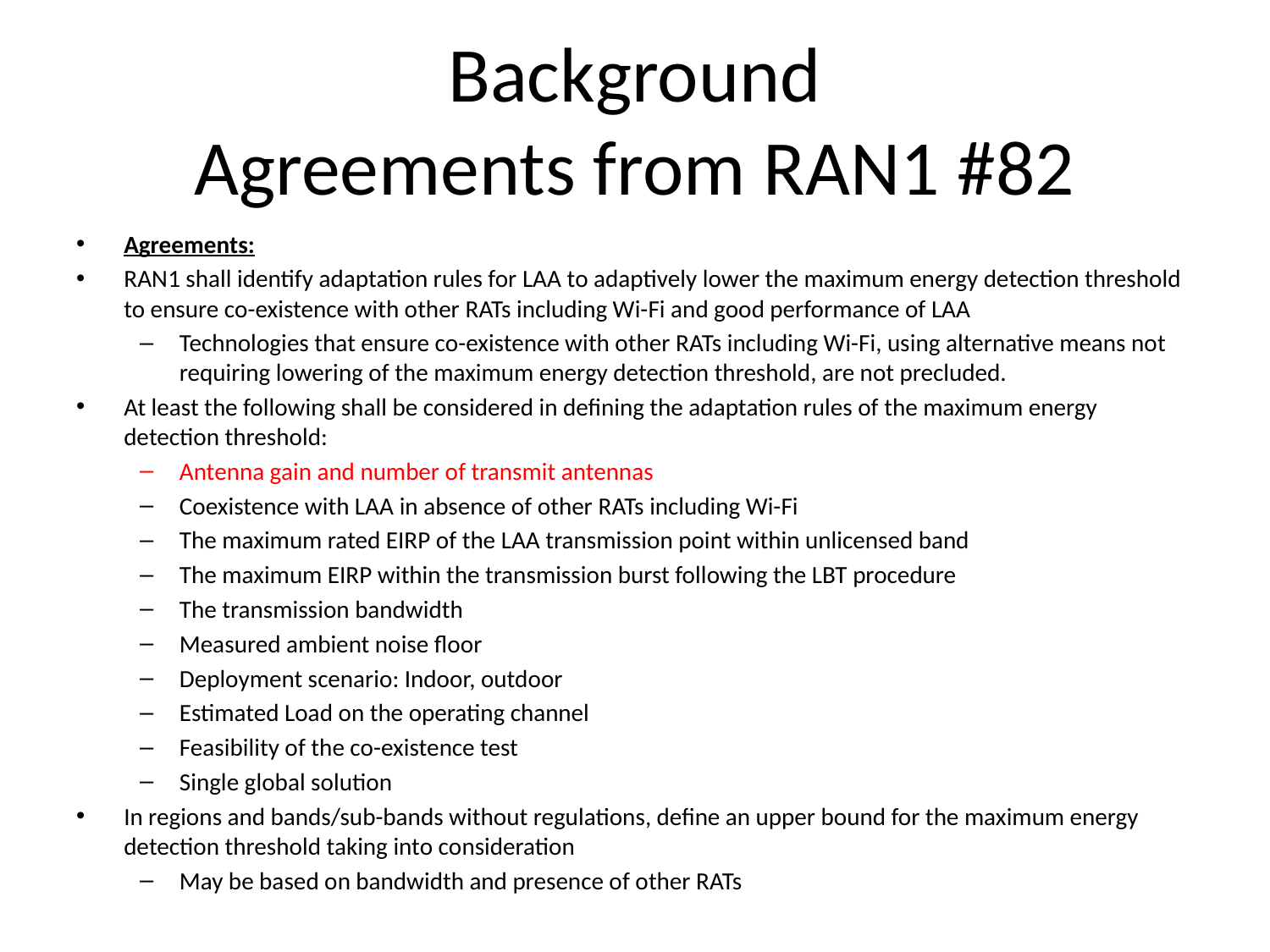

# Background Agreements from RAN1 #82
Agreements:
RAN1 shall identify adaptation rules for LAA to adaptively lower the maximum energy detection threshold to ensure co-existence with other RATs including Wi-Fi and good performance of LAA
Technologies that ensure co-existence with other RATs including Wi-Fi, using alternative means not requiring lowering of the maximum energy detection threshold, are not precluded.
At least the following shall be considered in defining the adaptation rules of the maximum energy detection threshold:
Antenna gain and number of transmit antennas
Coexistence with LAA in absence of other RATs including Wi-Fi
The maximum rated EIRP of the LAA transmission point within unlicensed band
The maximum EIRP within the transmission burst following the LBT procedure
The transmission bandwidth
Measured ambient noise floor
Deployment scenario: Indoor, outdoor
Estimated Load on the operating channel
Feasibility of the co-existence test
Single global solution
In regions and bands/sub-bands without regulations, define an upper bound for the maximum energy detection threshold taking into consideration
May be based on bandwidth and presence of other RATs